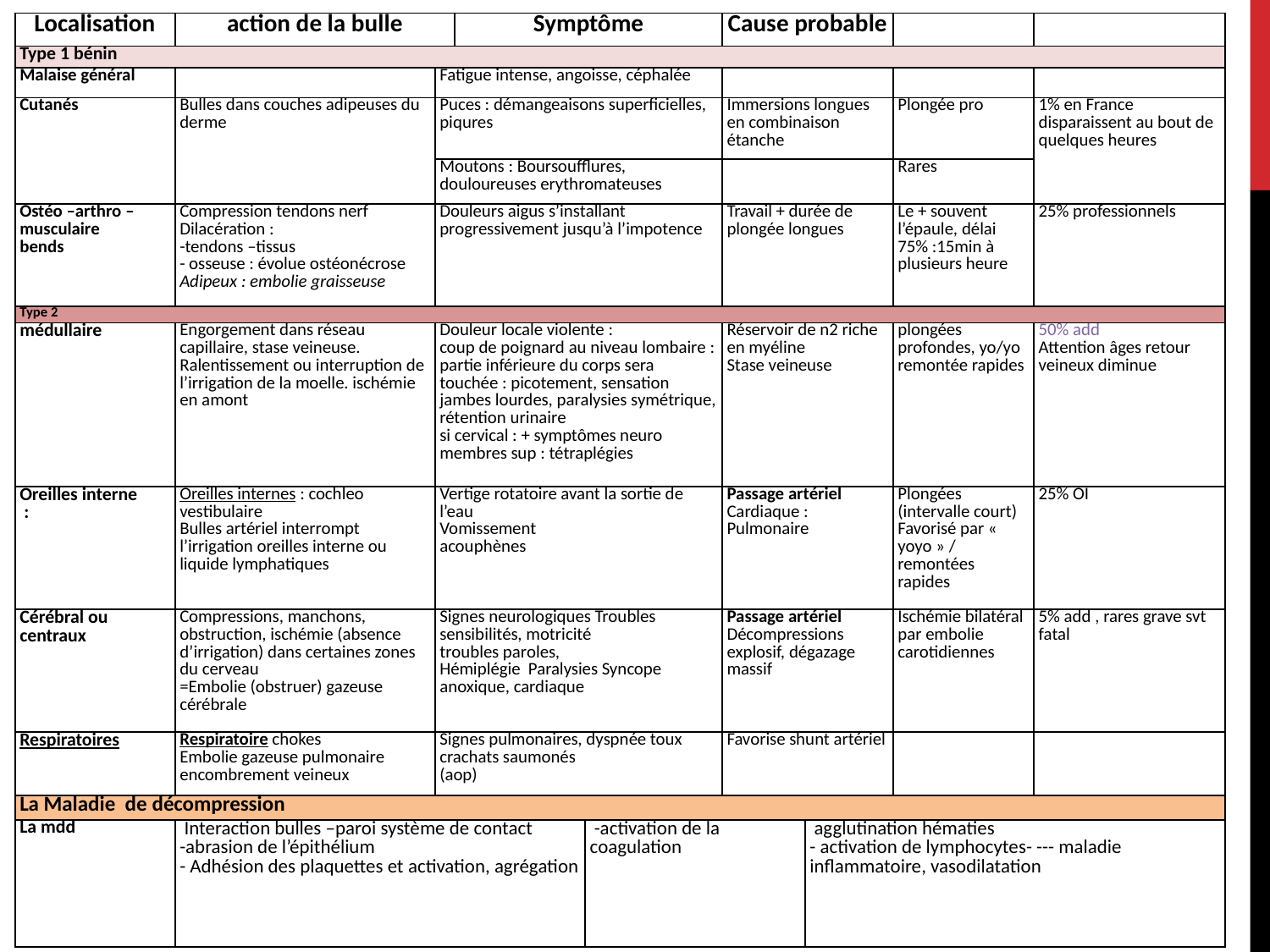

| Localisation | action de la bulle |  | Symptôme |  | Cause probable |  |  |  |
| --- | --- | --- | --- | --- | --- | --- | --- | --- |
| Type 1 bénin |  |  |  |  |  |  |  |  |
| Malaise général |  | Fatigue intense, angoisse, céphalée |  |  |  |  |  |  |
| Cutanés | Bulles dans couches adipeuses du derme | Puces : démangeaisons superficielles, piqures |  |  | Immersions longues en combinaison étanche |  | Plongée pro | 1% en France disparaissent au bout de quelques heures |
|  |  | Moutons : Boursoufflures, douloureuses erythromateuses |  |  |  |  | Rares |  |
| Ostéo –arthro – musculaire bends | Compression tendons nerf Dilacération : -tendons –tissus - osseuse : évolue ostéonécrose Adipeux : embolie graisseuse | Douleurs aigus s’installant progressivement jusqu’à l’impotence |  |  | Travail + durée de plongée longues |  | Le + souvent l’épaule, délai 75% :15min à plusieurs heure | 25% professionnels |
| Type 2 |  |  |  |  |  |  |  |  |
| médullaire | Engorgement dans réseau capillaire, stase veineuse. Ralentissement ou interruption de l’irrigation de la moelle. ischémie en amont | Douleur locale violente : coup de poignard au niveau lombaire : partie inférieure du corps sera touchée : picotement, sensation jambes lourdes, paralysies symétrique, rétention urinaire si cervical : + symptômes neuro membres sup : tétraplégies |  |  | Réservoir de n2 riche en myéline Stase veineuse |  | plongées profondes, yo/yo remontée rapides | 50% add Attention âges retour veineux diminue |
| Oreilles interne  : | Oreilles internes : cochleo vestibulaire Bulles artériel interrompt l’irrigation oreilles interne ou liquide lymphatiques | Vertige rotatoire avant la sortie de l’eau Vomissement acouphènes |  |  | Passage artériel Cardiaque : Pulmonaire |  | Plongées (intervalle court) Favorisé par « yoyo » / remontées rapides | 25% OI |
| Cérébral ou centraux | Compressions, manchons, obstruction, ischémie (absence d’irrigation) dans certaines zones du cerveau =Embolie (obstruer) gazeuse cérébrale | Signes neurologiques Troubles sensibilités, motricité troubles paroles, Hémiplégie Paralysies Syncope anoxique, cardiaque |  |  | Passage artériel Décompressions explosif, dégazage massif |  | Ischémie bilatéral par embolie carotidiennes | 5% add , rares grave svt fatal |
| Respiratoires | Respiratoire chokes Embolie gazeuse pulmonaire encombrement veineux | Signes pulmonaires, dyspnée toux crachats saumonés (aop) |  |  | Favorise shunt artériel |  |  |  |
| La Maladie de décompression |  |  |  |  |  |  |  |  |
| La mdd | Interaction bulles –paroi système de contact -abrasion de l’épithélium - Adhésion des plaquettes et activation, agrégation |  |  | -activation de la coagulation |  | agglutination hématies - activation de lymphocytes- --- maladie inflammatoire, vasodilatation |  |  |